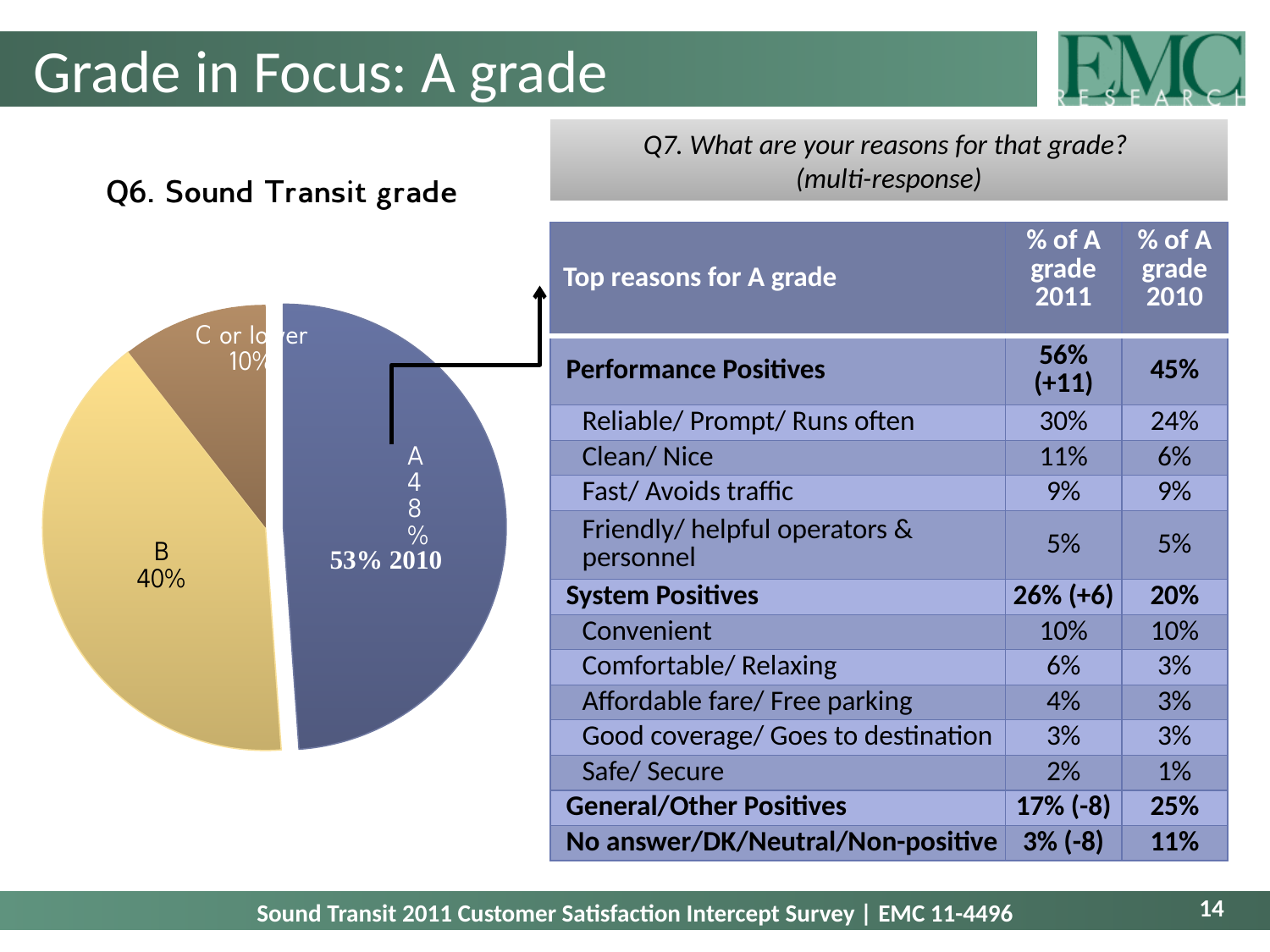

# Grade in Focus: A grade
Q7. What are your reasons for that grade?
(multi-response)

### Chart: Q6. Sound Transit grade

| Category | Sales |
|---|---|
| A | 0.4811864359724659 |
| B | 0.3995011099300474 |
| C or lower | 0.10381732315254764 |
| Top reasons for A grade | % of A grade 2011 | % of A grade 2010 |
| --- | --- | --- |
| Performance Positives | 56% (+11) | 45% |
| Reliable/ Prompt/ Runs often | 30% | 24% |
| Clean/ Nice | 11% | 6% |
| Fast/ Avoids traffic | 9% | 9% |
| Friendly/ helpful operators & personnel | 5% | 5% |
| System Positives | 26% (+6) | 20% |
| Convenient | 10% | 10% |
| Comfortable/ Relaxing | 6% | 3% |
| Affordable fare/ Free parking | 4% | 3% |
| Good coverage/ Goes to destination | 3% | 3% |
| Safe/ Secure | 2% | 1% |
| General/Other Positives | 17% (-8) | 25% |
| No answer/DK/Neutral/Non-positive | 3% (-8) | 11% |